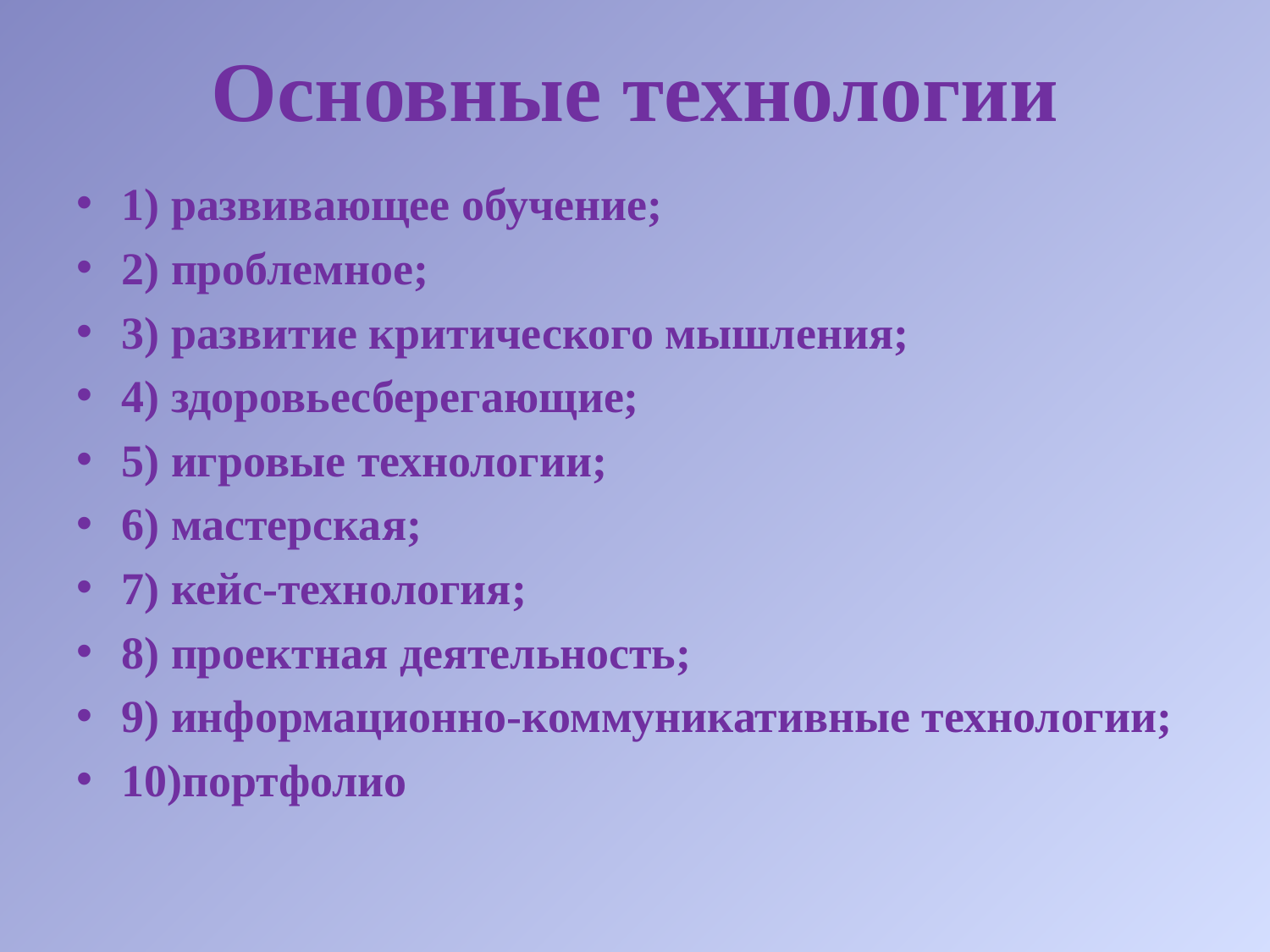

# Основные технологии
1) развивающее обучение;
2) проблемное;
3) развитие критического мышления;
4) здоровьесберегающие;
5) игровые технологии;
6) мастерская;
7) кейс-технология;
8) проектная деятельность;
9) информационно-коммуникативные технологии;
10)портфолио